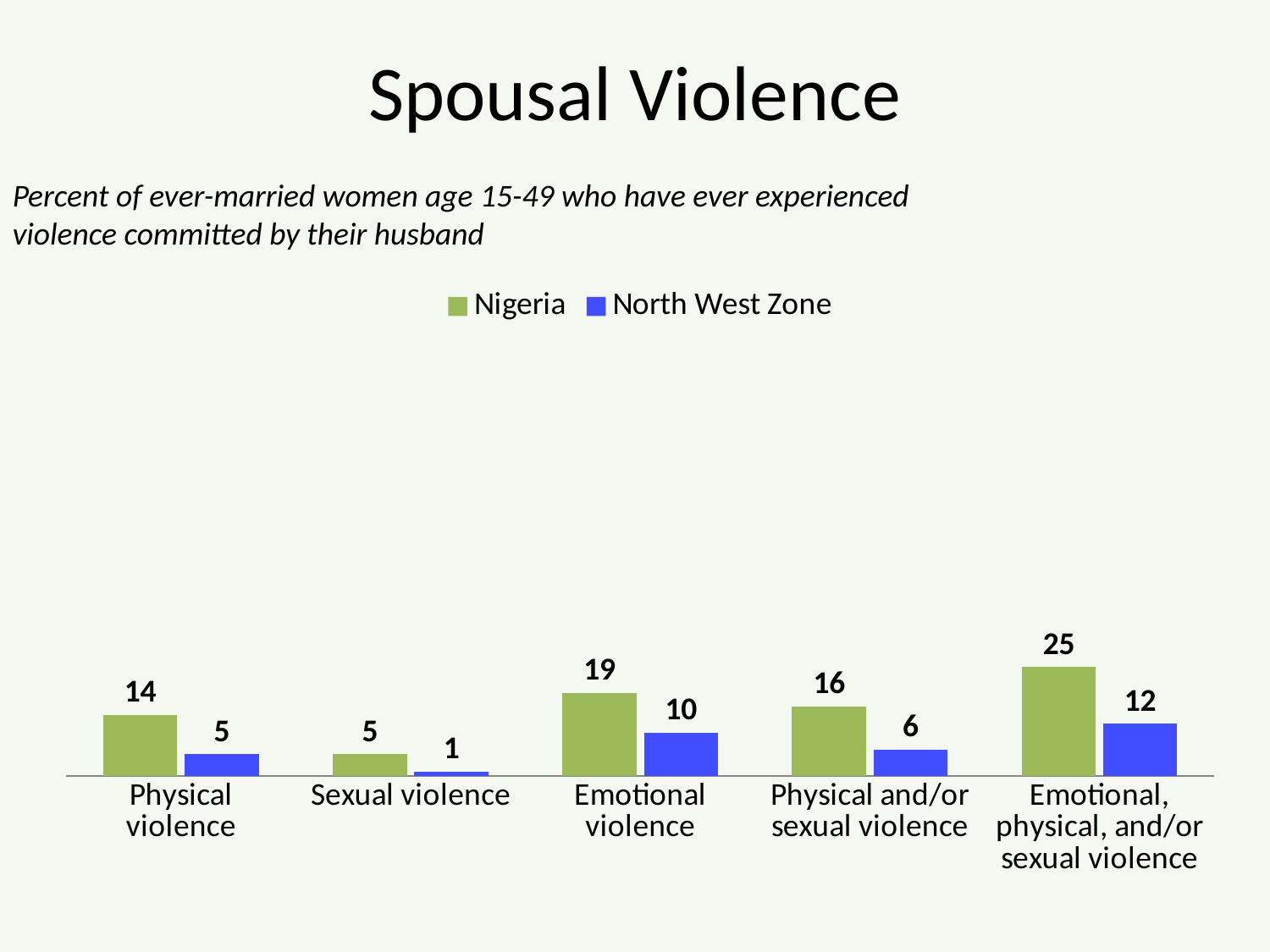

# Spousal Violence
Percent of ever-married women age 15-49 who have ever experienced violence committed by their husband

### Chart

| Category | Nigeria | North West Zone |
|---|---|---|
| Physical violence | 14.0 | 5.0 |
| Sexual violence | 5.0 | 1.0 |
| Emotional violence | 19.0 | 10.0 |
| Physical and/or sexual violence | 16.0 | 6.0 |
| Emotional, physical, and/or sexual violence | 25.0 | 12.0 |